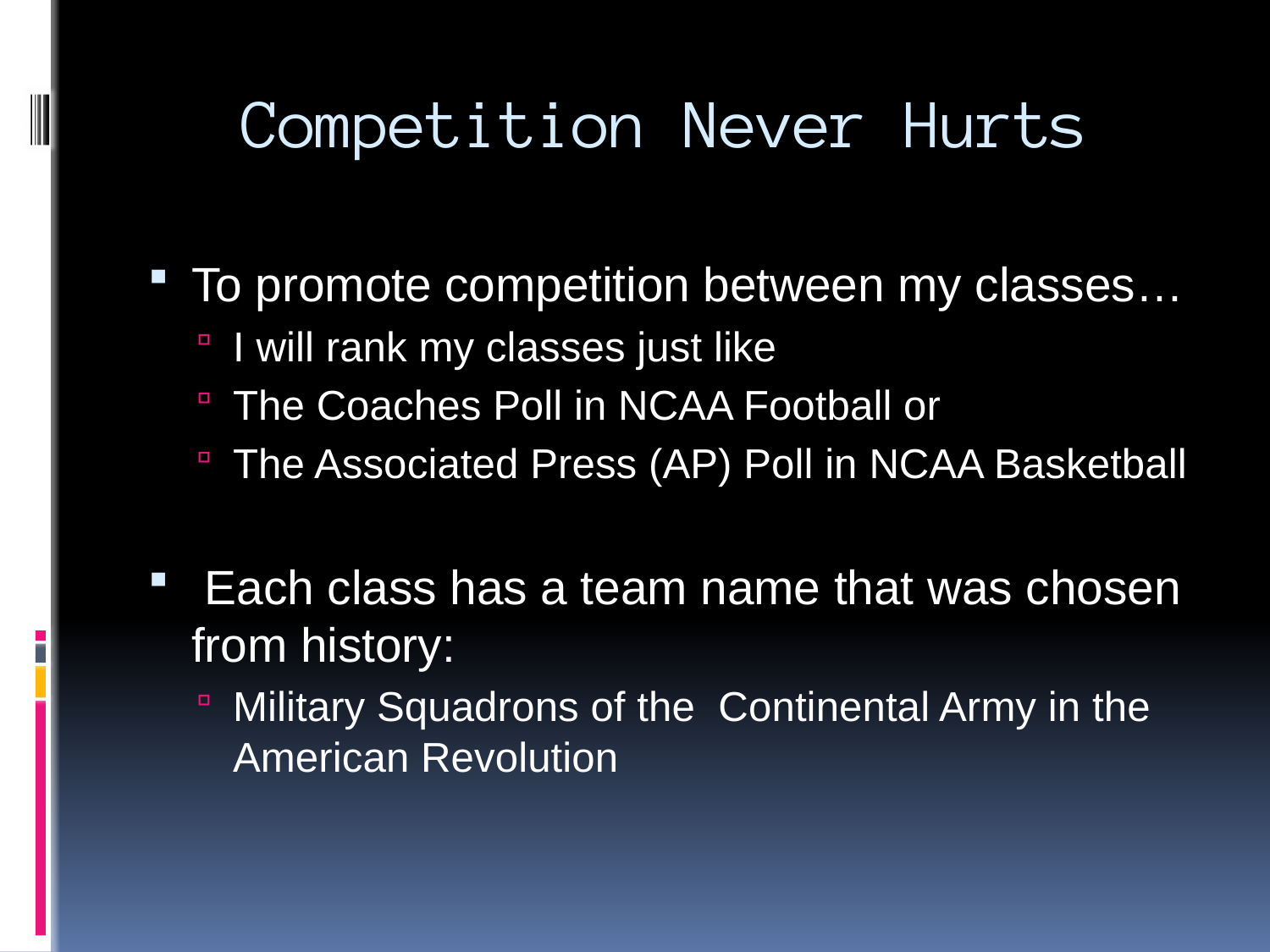

# Competition Never Hurts
To promote competition between my classes…
I will rank my classes just like
The Coaches Poll in NCAA Football or
The Associated Press (AP) Poll in NCAA Basketball

 Each class has a team name that was chosen from history:
Military Squadrons of the  Continental Army in the American Revolution